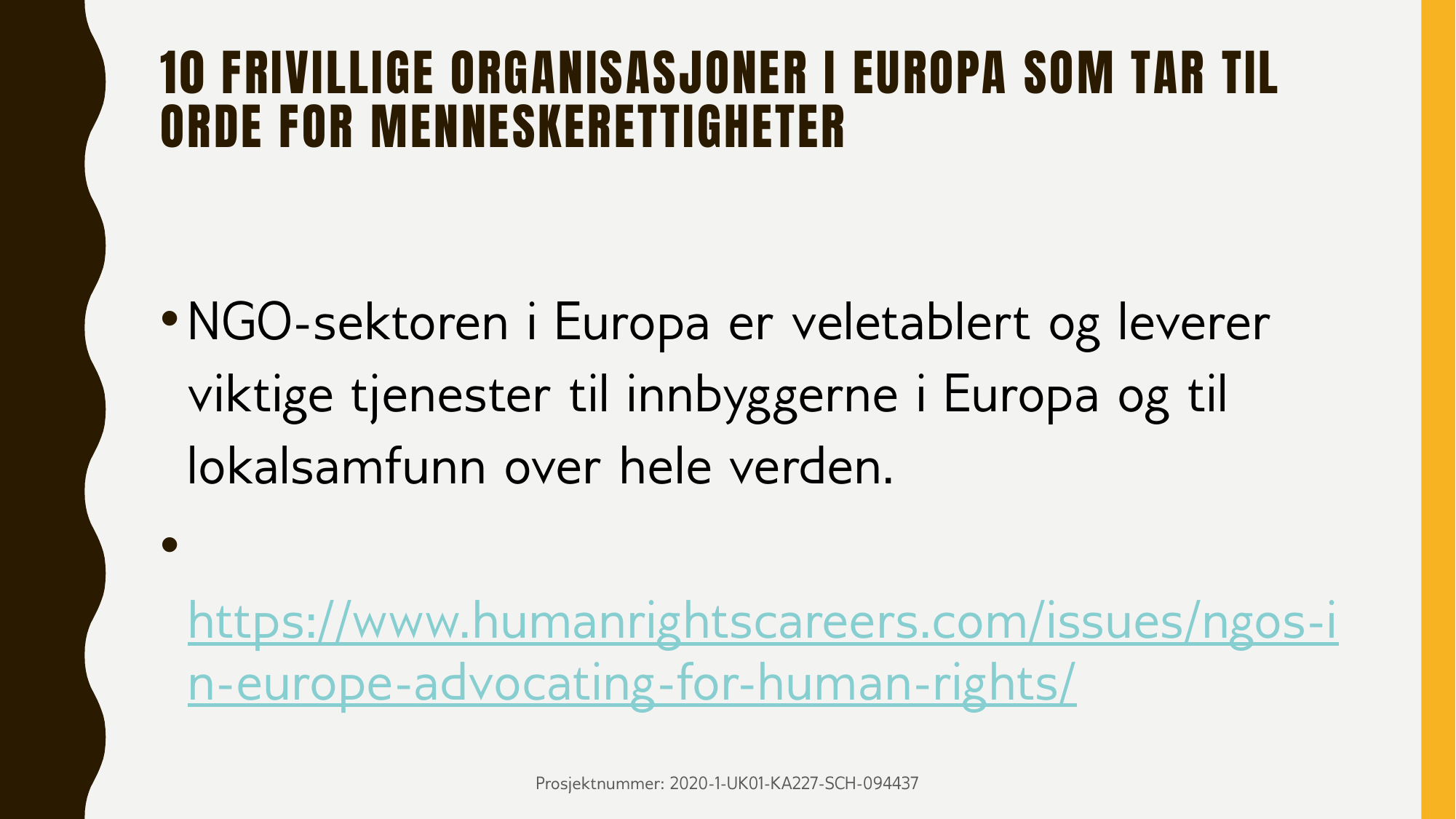

# 10 frivillige organisasjoner i Europa som tar til orde for menneskerettigheter
NGO-sektoren i Europa er veletablert og leverer viktige tjenester til innbyggerne i Europa og til lokalsamfunn over hele verden.
 https://www.humanrightscareers.com/issues/ngos-in-europe-advocating-for-human-rights/

Prosjektnummer: 2020-1-UK01-KA227-SCH-094437